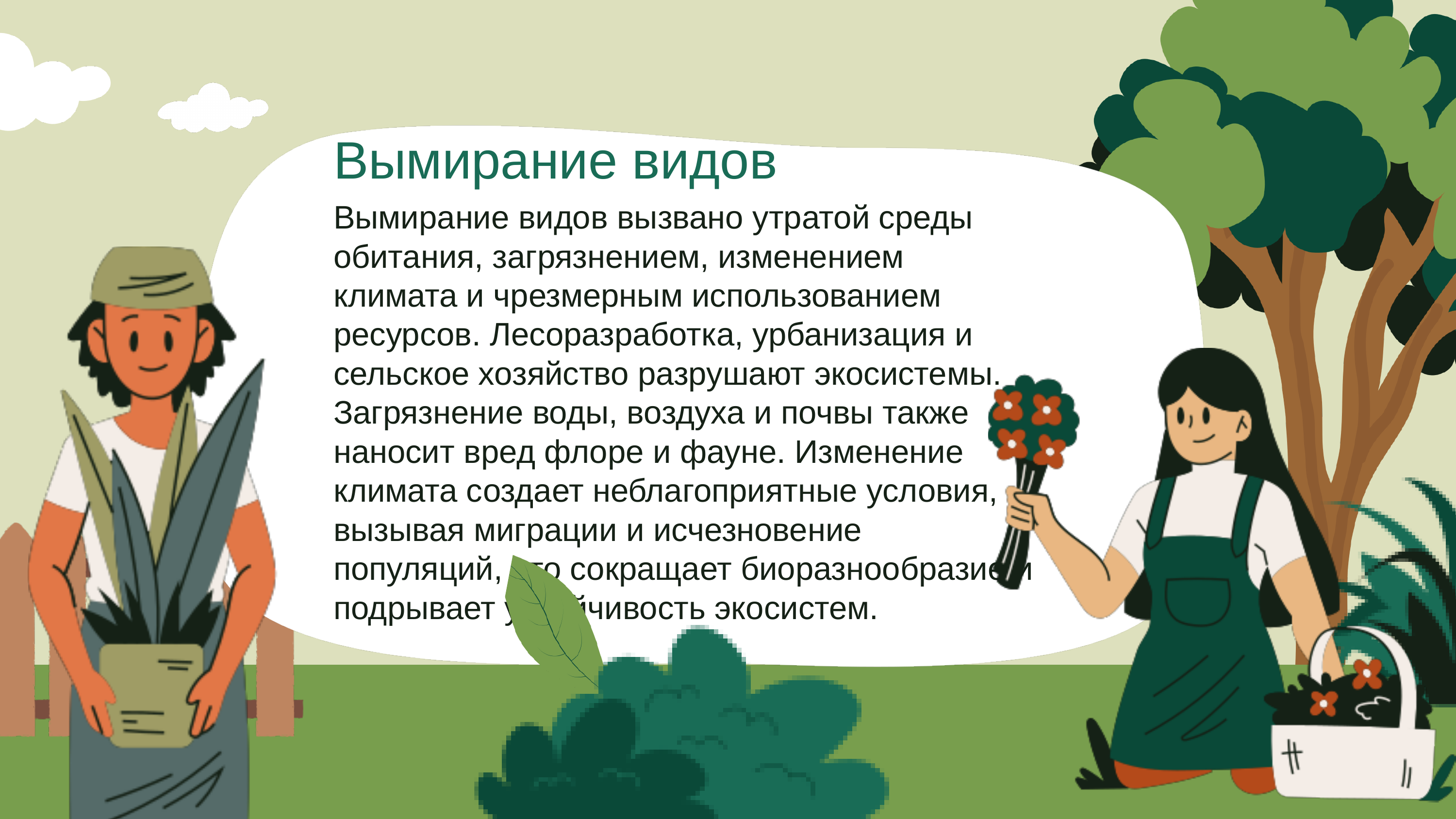

Вымирание видов
Вымирание видов вызвано утратой среды обитания, загрязнением, изменением климата и чрезмерным использованием ресурсов. Лесоразработка, урбанизация и сельское хозяйство разрушают экосистемы. Загрязнение воды, воздуха и почвы также наносит вред флоре и фауне. Изменение климата создает неблагоприятные условия, вызывая миграции и исчезновение популяций, что сокращает биоразнообразие и подрывает устойчивость экосистем.